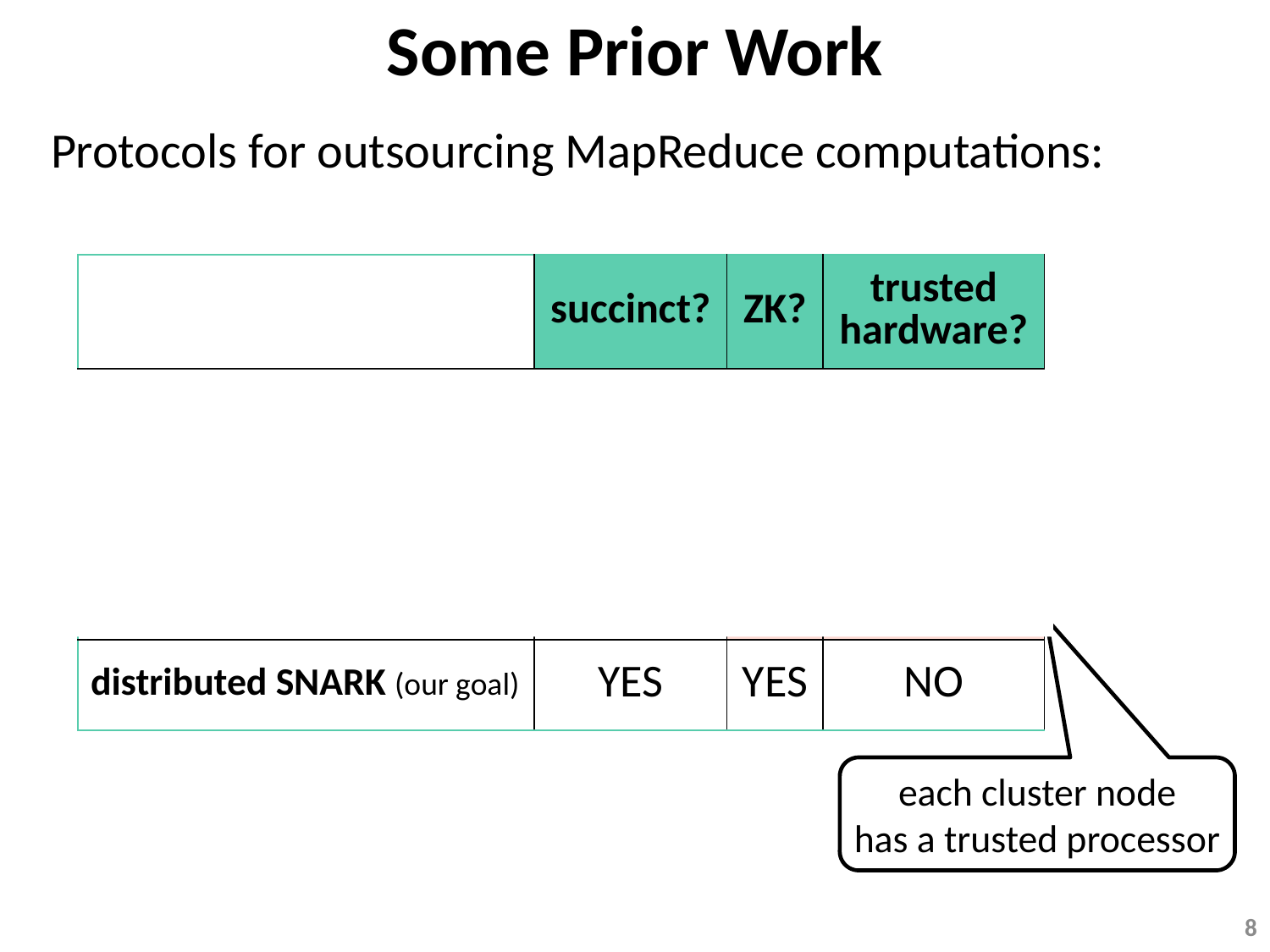

Some Prior Work
Protocols for outsourcing MapReduce computations:
|  | succinct? | ZK? | trusted hardware? |
| --- | --- | --- | --- |
| Pantry [BFRSBW13] | NO | NO | NO |
| Geppetto [CFHKKNPZ15] | NO | NO | NO |
| VC3 [SCFGPMR15] | YES | NO | YES |
| distributed SNARK (our goal) | YES | YES | NO |

each cluster node
has a trusted processor
8